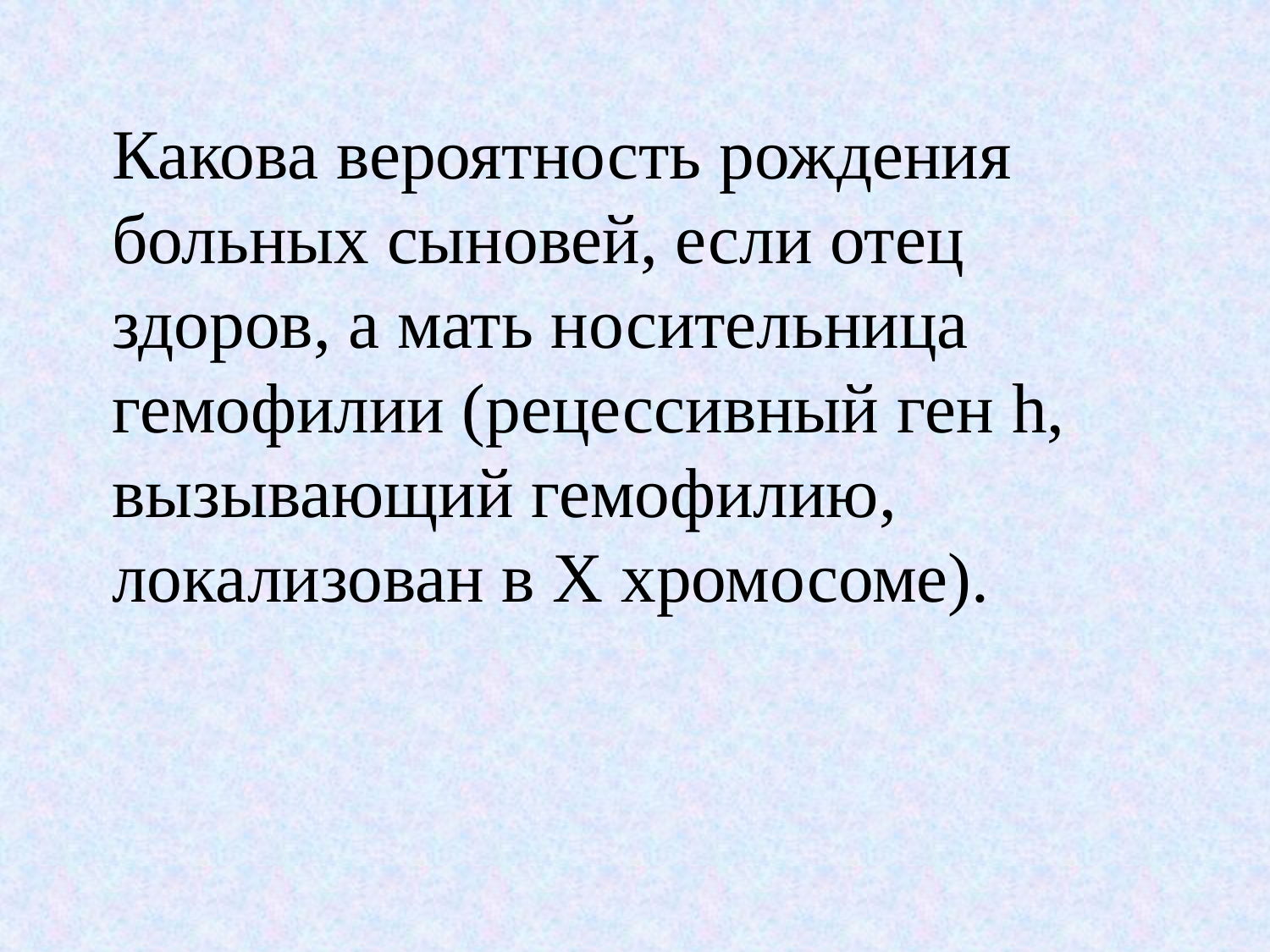

Какова вероятность рождения больных сыновей, если отец здоров, а мать носительница гемофилии (рецессивный ген h, вызывающий гемофилию, локализован в Х хромосоме).